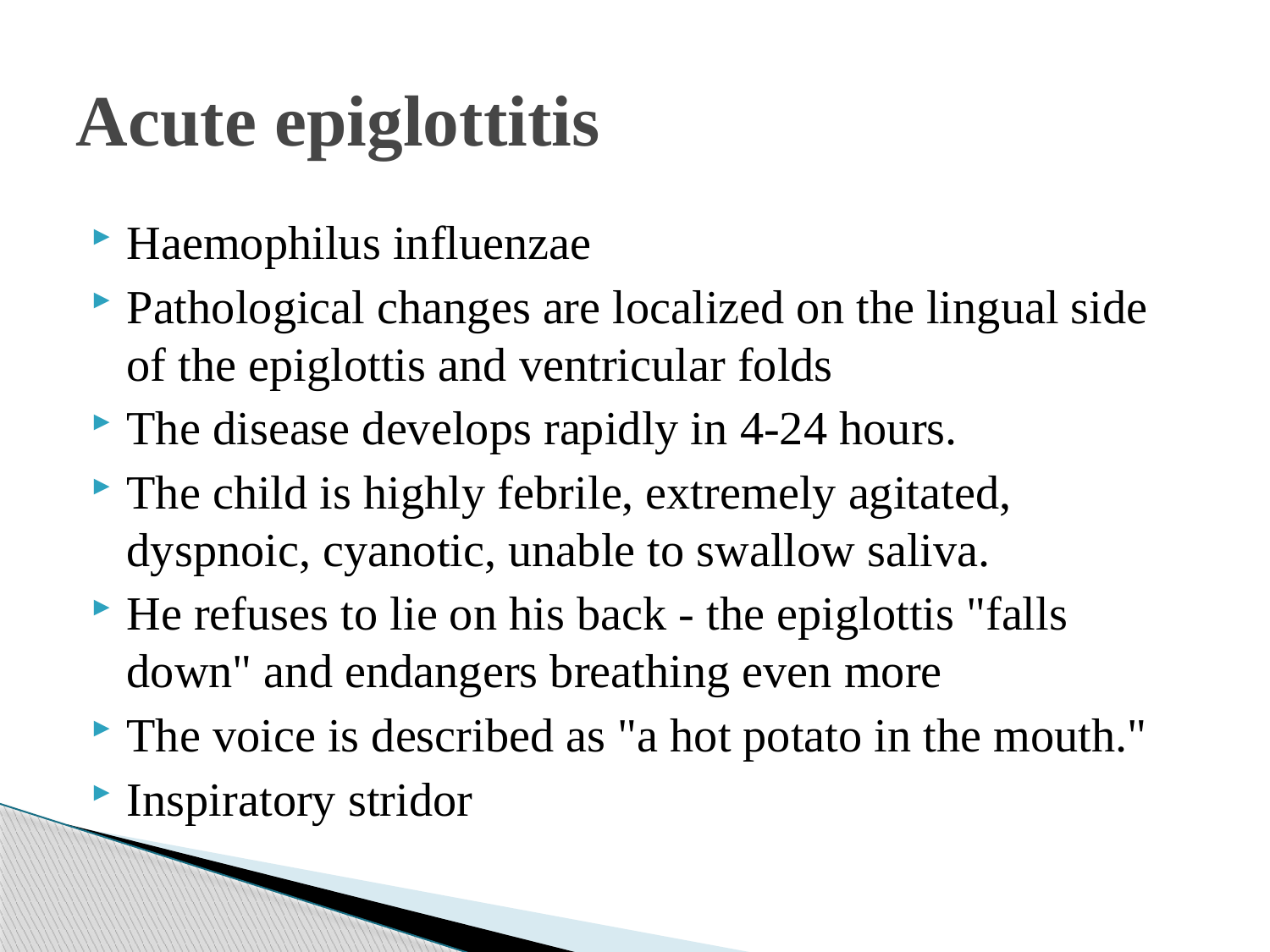

# Acute epiglottitis
Haemophilus influenzae
Pathological changes are localized on the lingual side of the epiglottis and ventricular folds
The disease develops rapidly in 4-24 hours.
The child is highly febrile, extremely agitated, dyspnoic, cyanotic, unable to swallow saliva.
He refuses to lie on his back - the epiglottis "falls down" and endangers breathing even more
The voice is described as "a hot potato in the mouth."
Inspiratory stridor